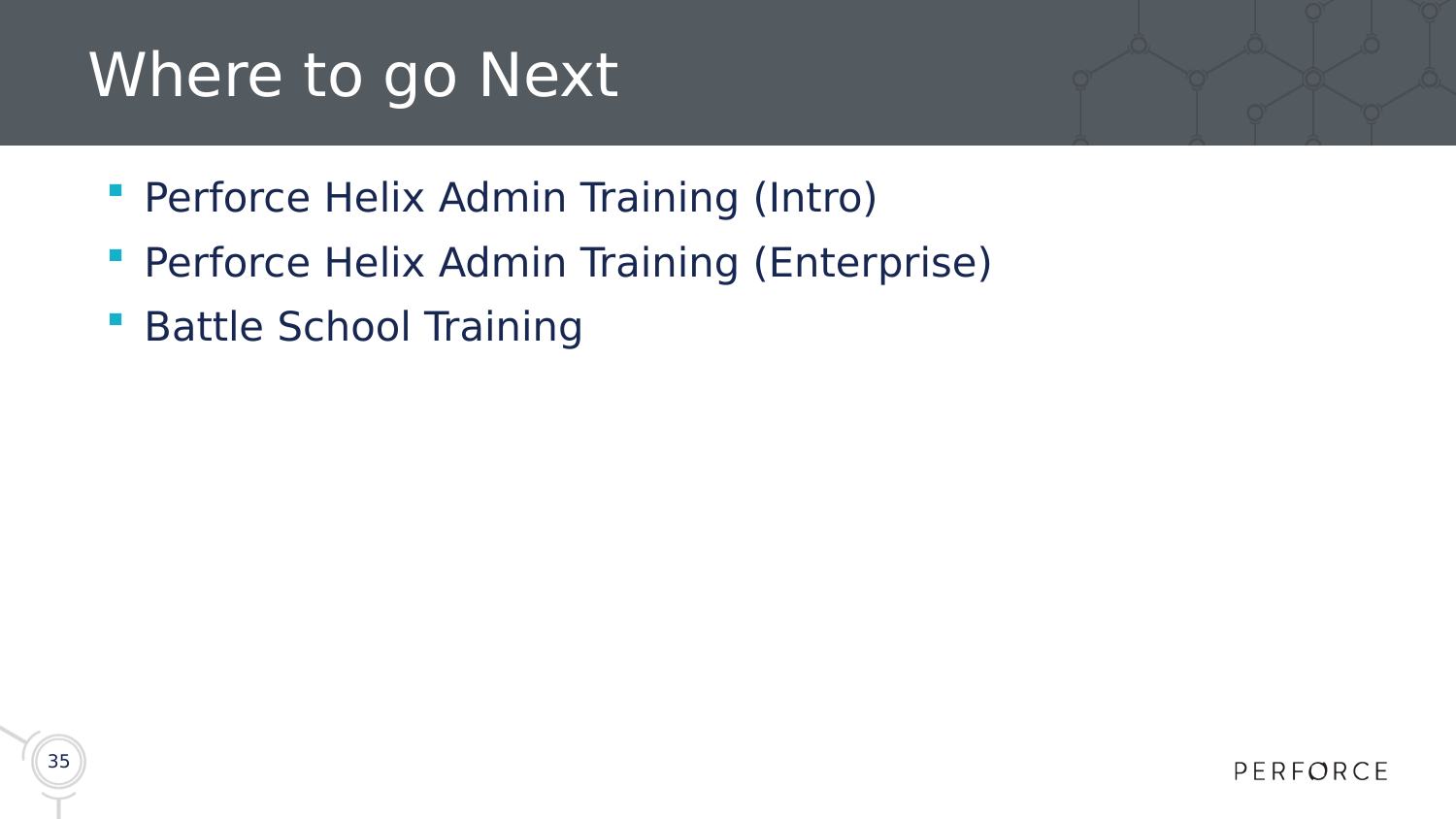

# Where to go Next
Perforce Helix Admin Training (Intro)
Perforce Helix Admin Training (Enterprise)
Battle School Training